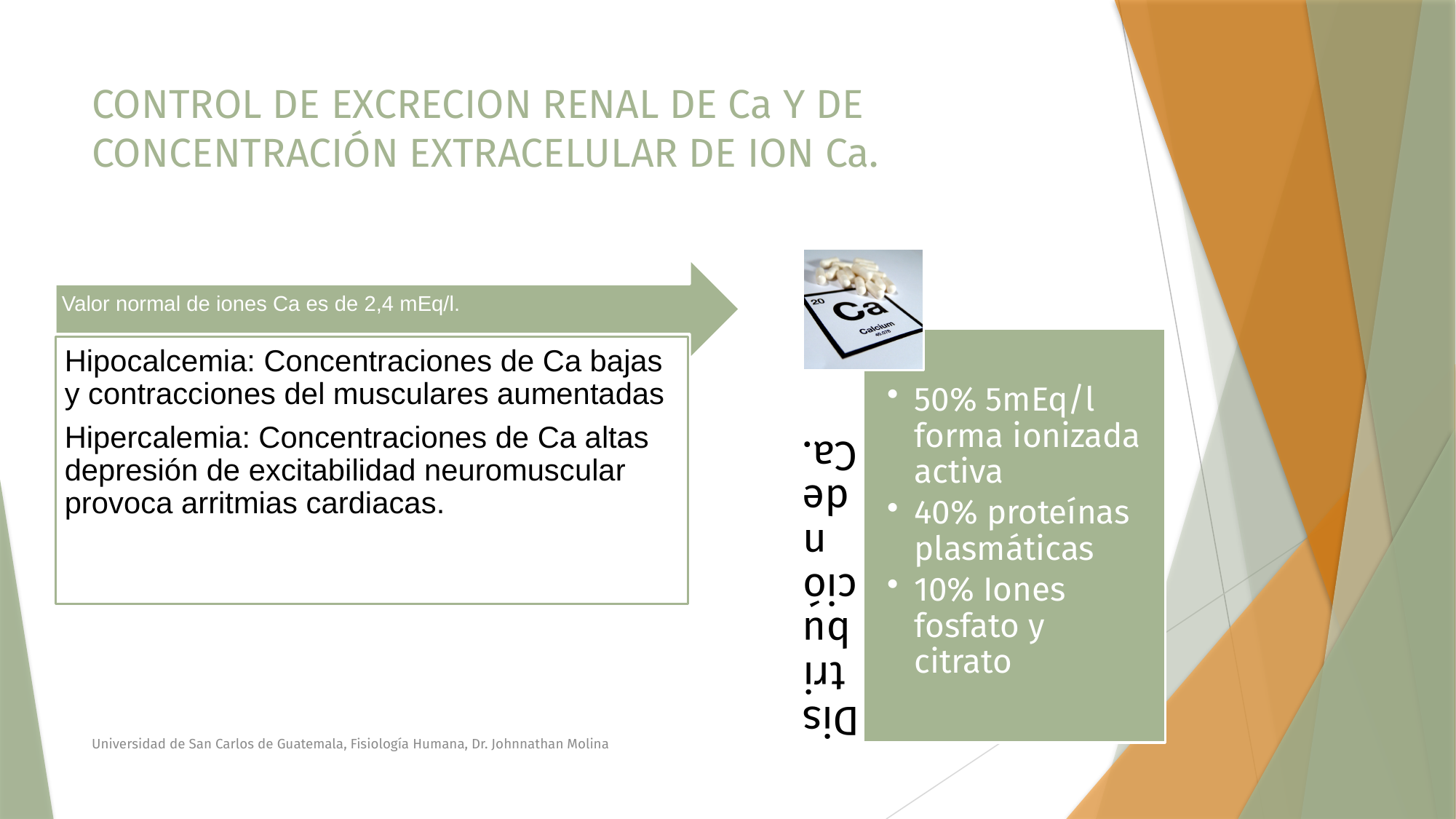

# CONTROL DE EXCRECION RENAL DE Ca Y DE CONCENTRACIÓN EXTRACELULAR DE ION Ca.
Valor normal de iones Ca es de 2,4 mEq/l.
Hipocalcemia: Concentraciones de Ca bajas y contracciones del musculares aumentadas
Hipercalemia: Concentraciones de Ca altas depresión de excitabilidad neuromuscular provoca arritmias cardiacas.
Distribución de Ca.
50% 5mEq/l forma ionizada activa
40% proteínas plasmáticas
10% Iones fosfato y citrato
Universidad de San Carlos de Guatemala, Fisiología Humana, Dr. Johnnathan Molina